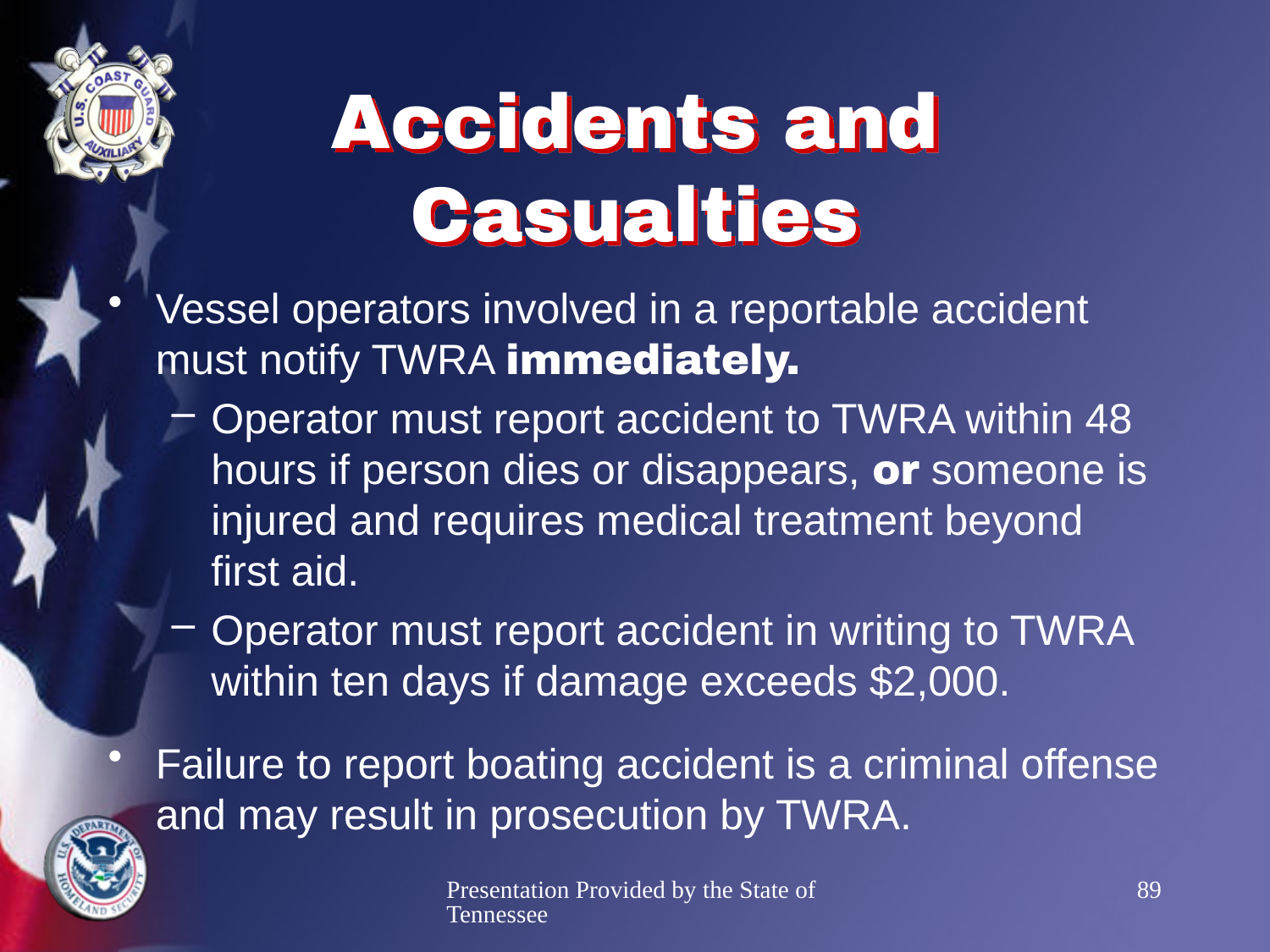

# Accidents and Casualties
Vessel operators involved in a reportable accident must notify TWRA immediately.
Operator must report accident to TWRA within 48 hours if person dies or disappears, or someone is injured and requires medical treatment beyond first aid.
Operator must report accident in writing to TWRA within ten days if damage exceeds $2,000.
Failure to report boating accident is a criminal offense and may result in prosecution by TWRA.
Presentation Provided by the State of Tennessee
89